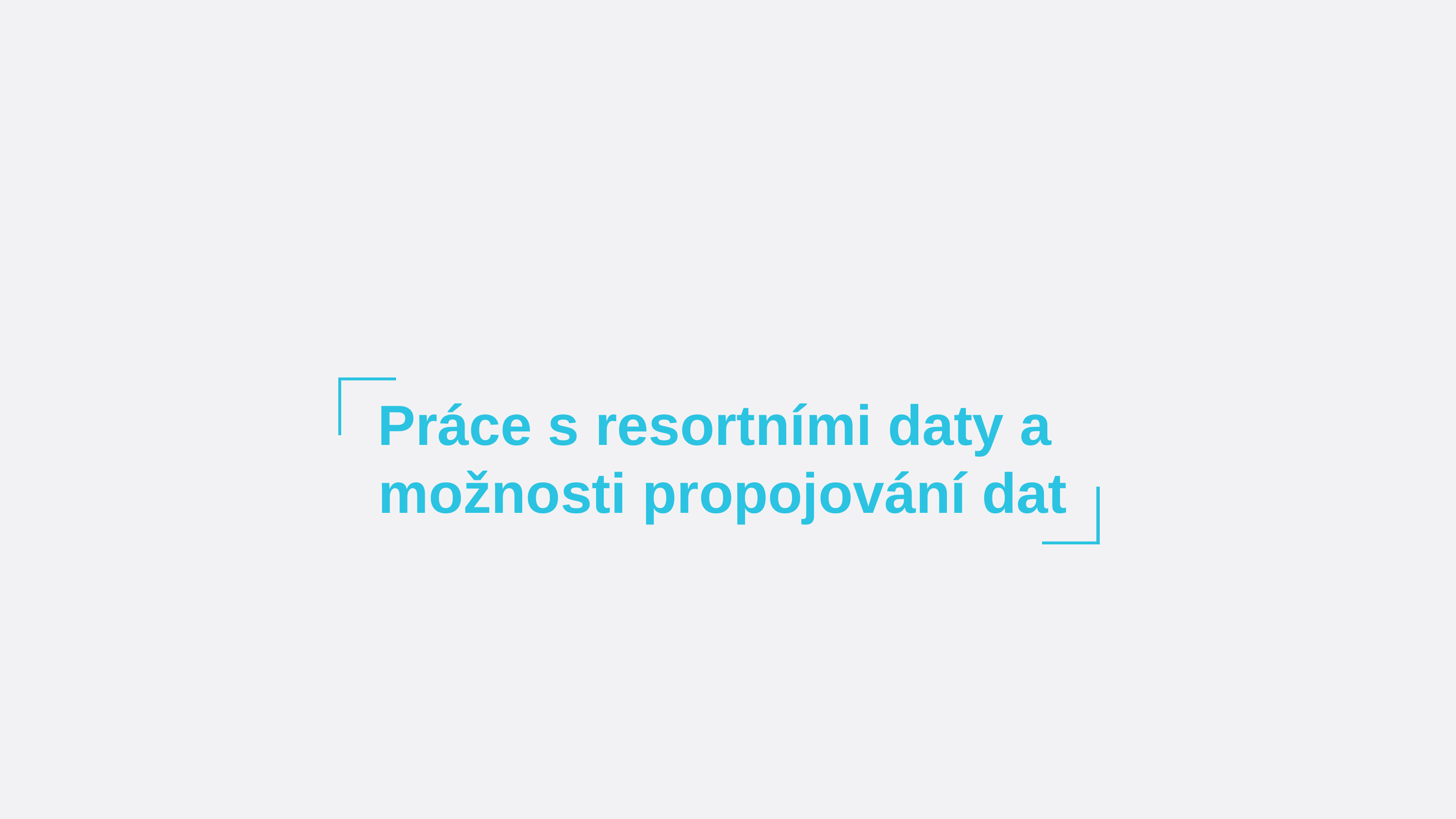

Práce s resortními daty a
možnosti propojování dat